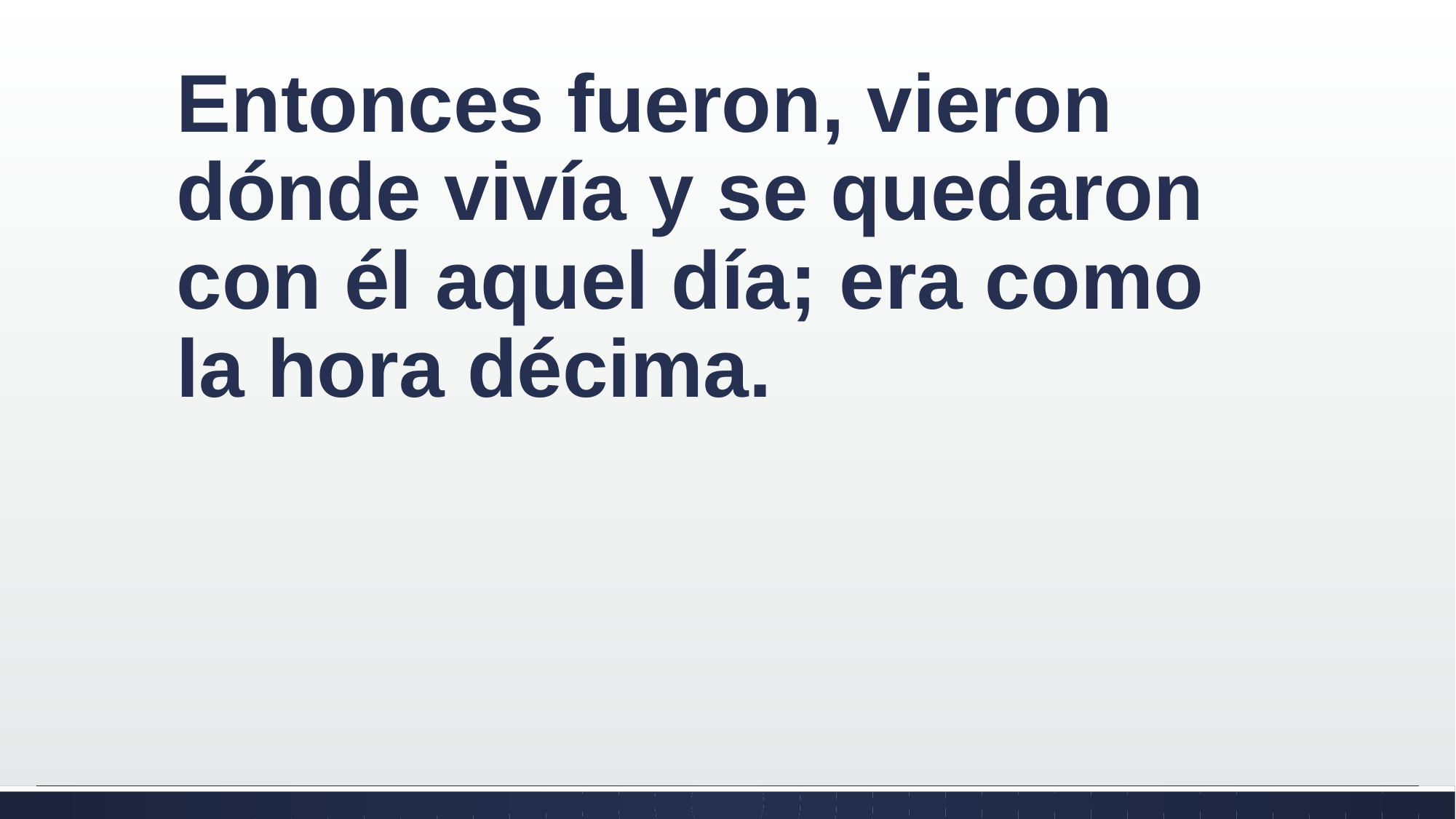

#
Entonces fueron, vieron dónde vivía y se quedaron con él aquel día; era como la hora décima.